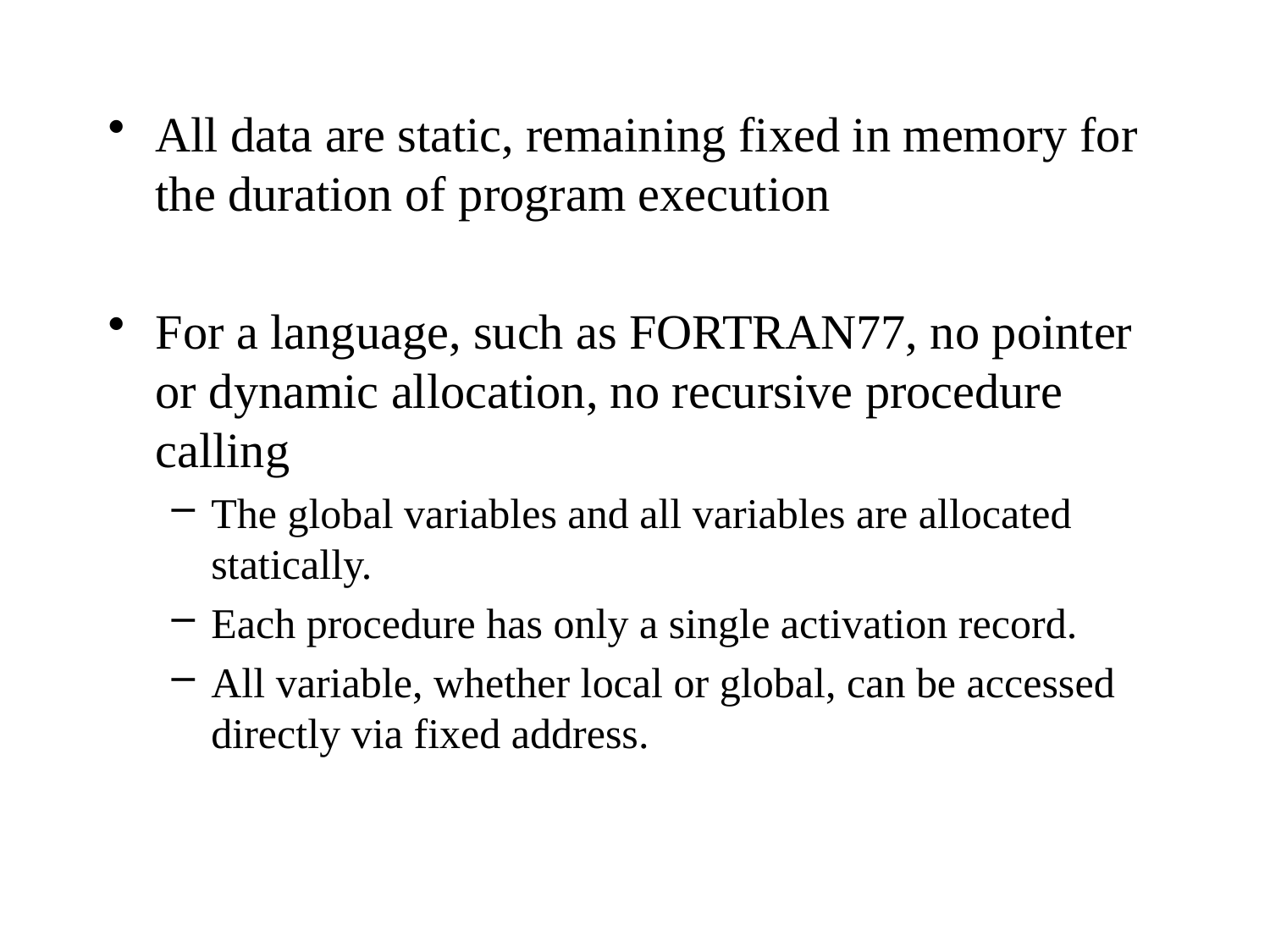

All data are static, remaining fixed in memory for the duration of program execution

For a language, such as FORTRAN77, no pointer or dynamic allocation, no recursive procedure calling
The global variables and all variables are allocated statically.
Each procedure has only a single activation record.
All variable, whether local or global, can be accessed directly via fixed address.